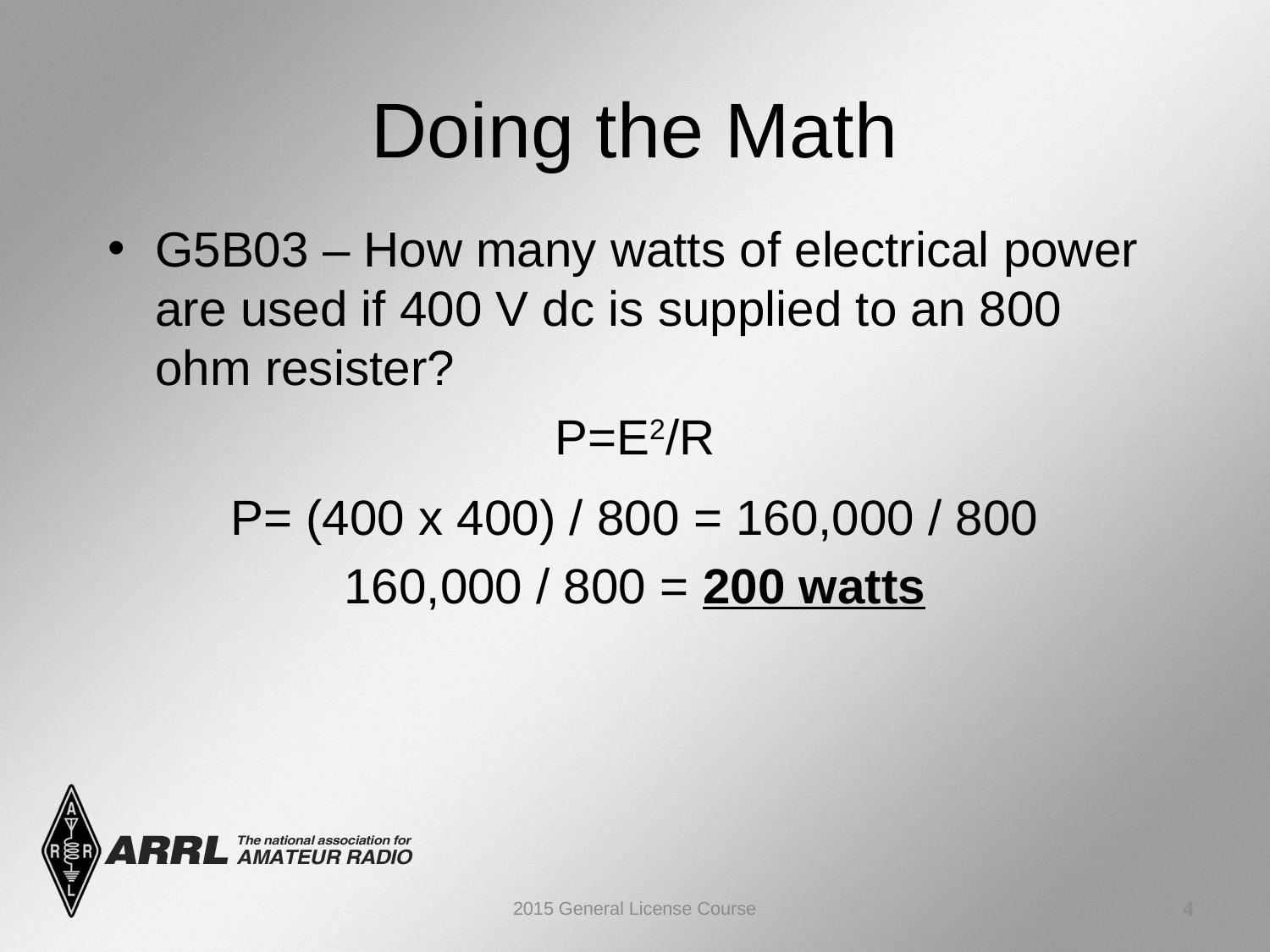

Doing the Math
G5B03 – How many watts of electrical power are used if 400 V dc is supplied to an 800 ohm resister?
P=E2/R
P= (400 x 400) / 800 = 160,000 / 800
160,000 / 800 = 200 watts
2015 General License Course
4